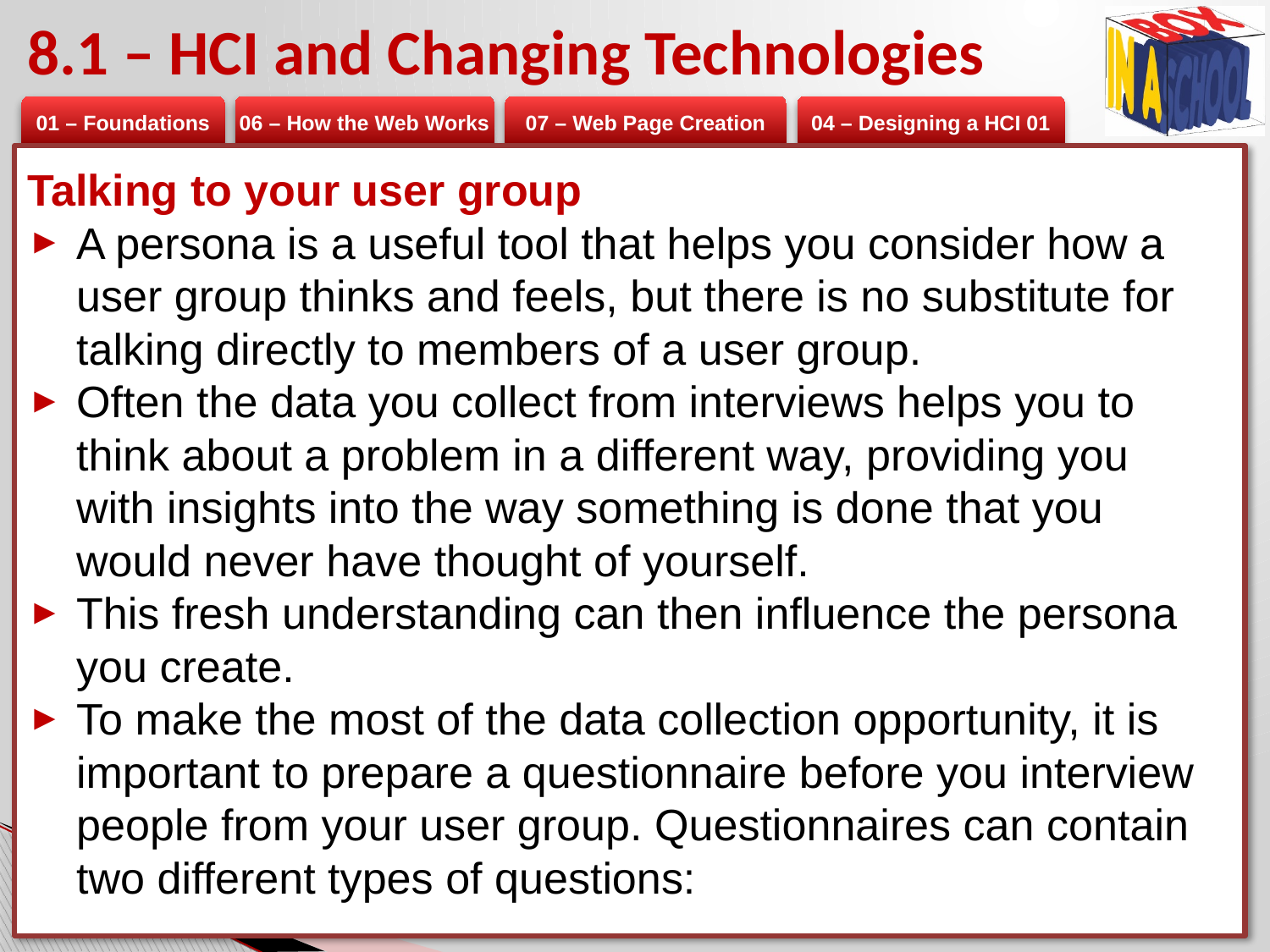

# 8.1 – HCI and Changing Technologies
Talking to your user group
A persona is a useful tool that helps you consider how a user group thinks and feels, but there is no substitute for talking directly to members of a user group.
Often the data you collect from interviews helps you to think about a problem in a different way, providing you with insights into the way something is done that you would never have thought of yourself.
This fresh understanding can then influence the persona you create.
To make the most of the data collection opportunity, it is important to prepare a questionnaire before you interview people from your user group. Questionnaires can contain two different types of questions: